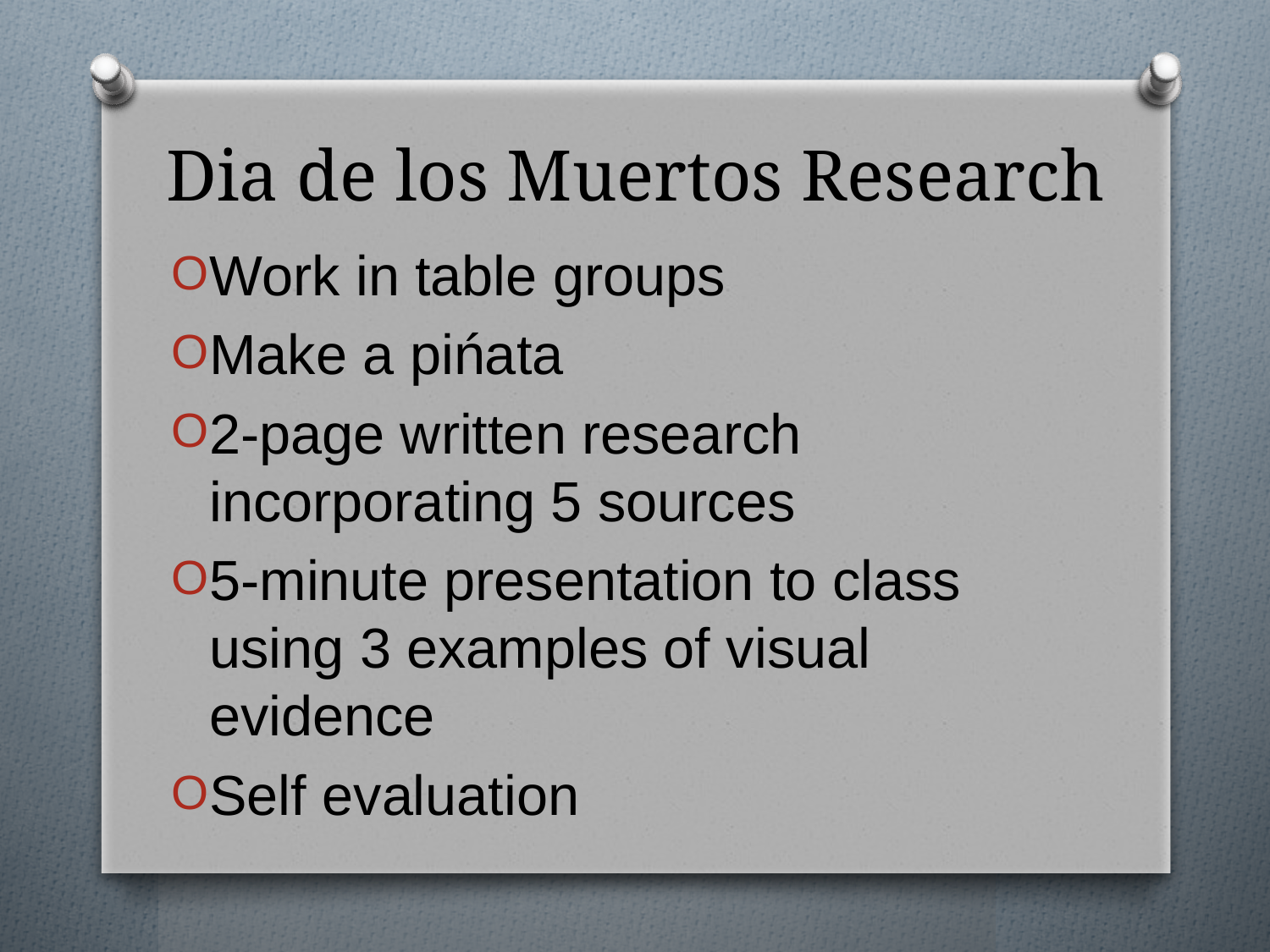

# Dia de los Muertos Research
Work in table groups
Make a pińata
2-page written research incorporating 5 sources
5-minute presentation to class using 3 examples of visual evidence
Self evaluation